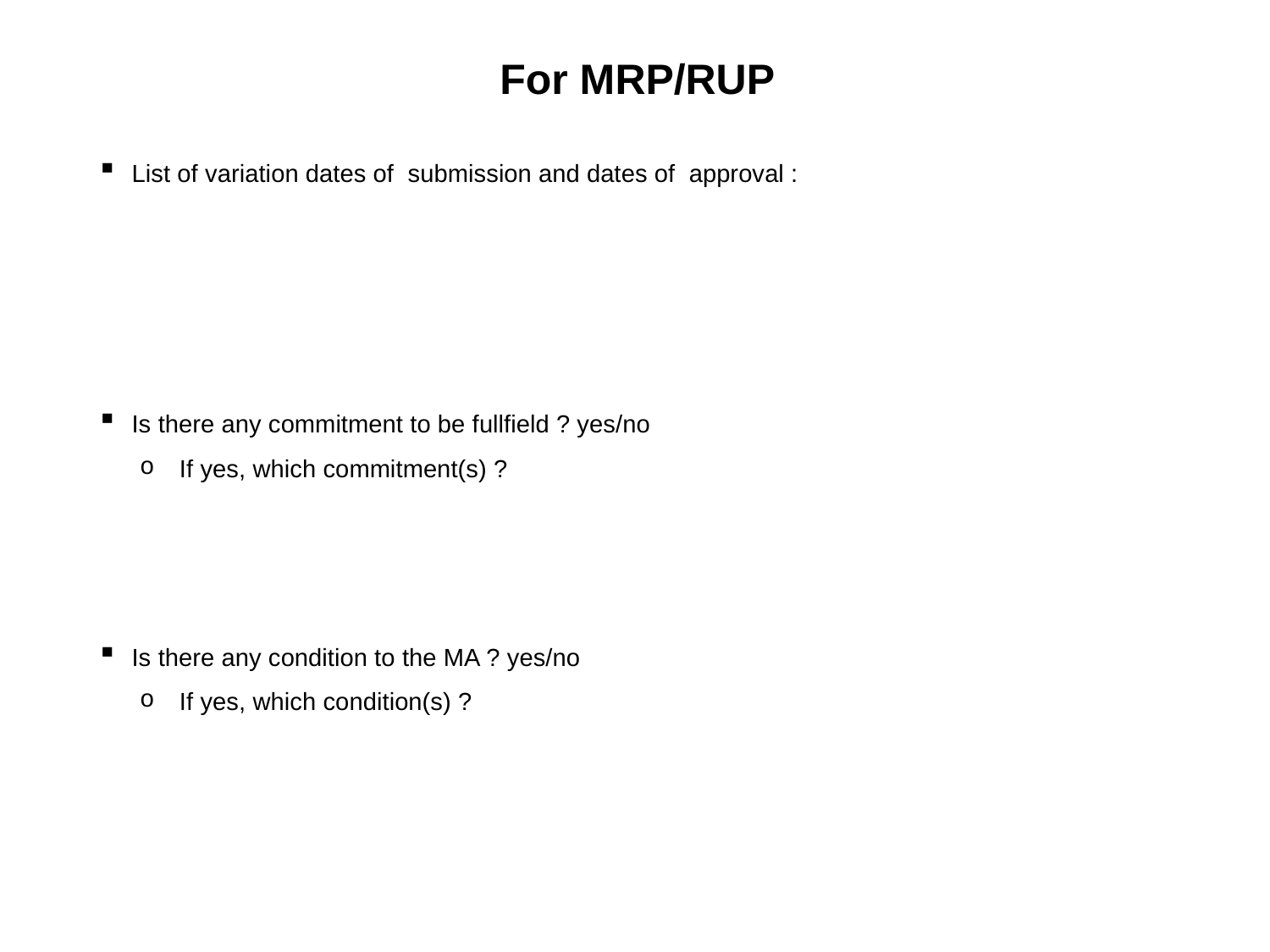

# For MRP/RUP
List of variation dates of  submission and dates of  approval :

Is there any commitment to be fullfield ? yes/no
If yes, which commitment(s) ?

Is there any condition to the MA ? yes/no
If yes, which condition(s) ?

10